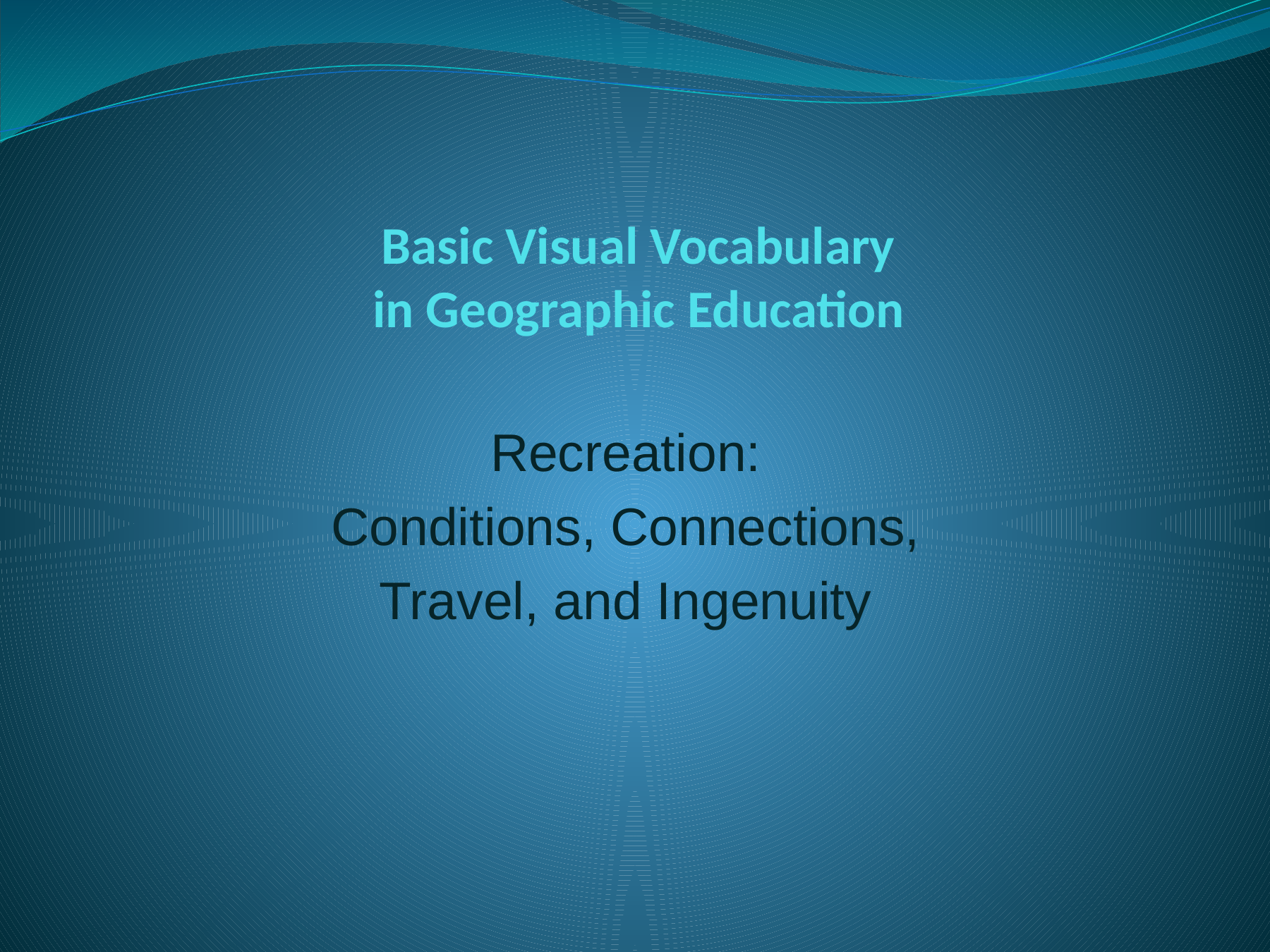

# Basic Visual Vocabulary in Geographic Education
Recreation:
Conditions, Connections,
Travel, and Ingenuity